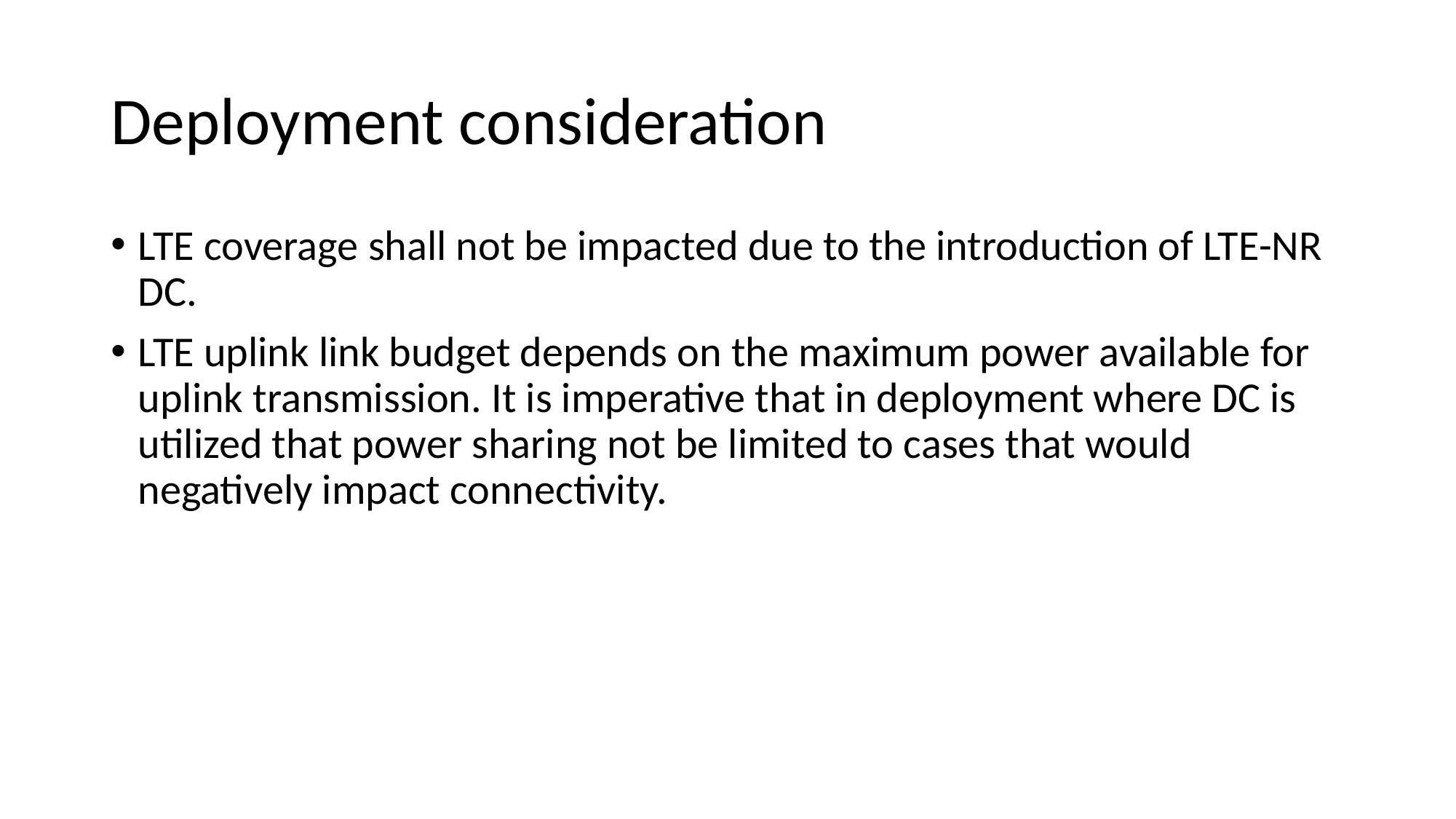

# Deployment consideration
LTE coverage shall not be impacted due to the introduction of LTE-NR DC.
LTE uplink link budget depends on the maximum power available for uplink transmission. It is imperative that in deployment where DC is utilized that power sharing not be limited to cases that would negatively impact connectivity.